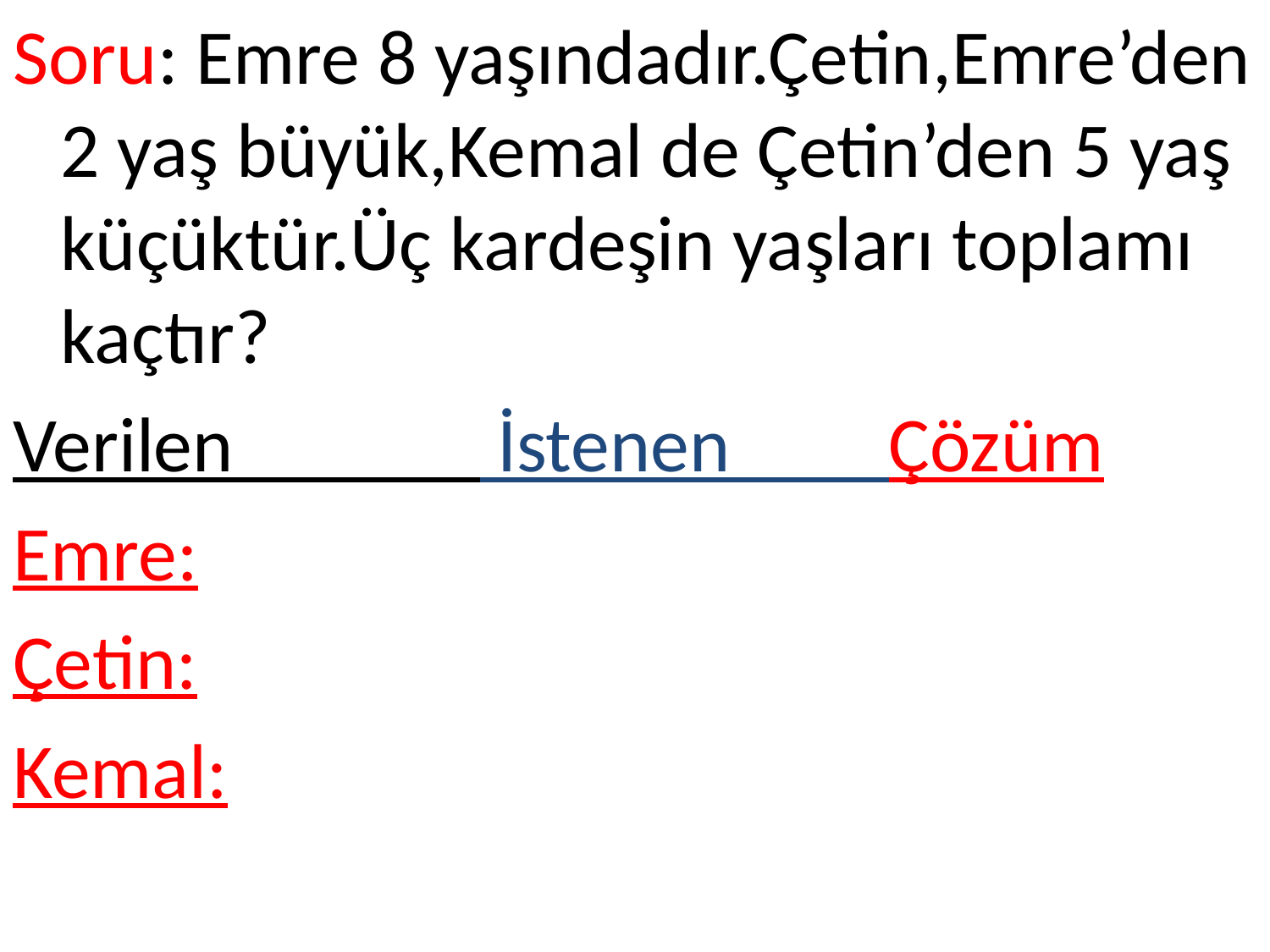

Soru: Emre 8 yaşındadır.Çetin,Emre’den 2 yaş büyük,Kemal de Çetin’den 5 yaş küçüktür.Üç kardeşin yaşları toplamı kaçtır?
Verilen               İstenen         Çözüm
Emre:
Çetin:
Kemal: